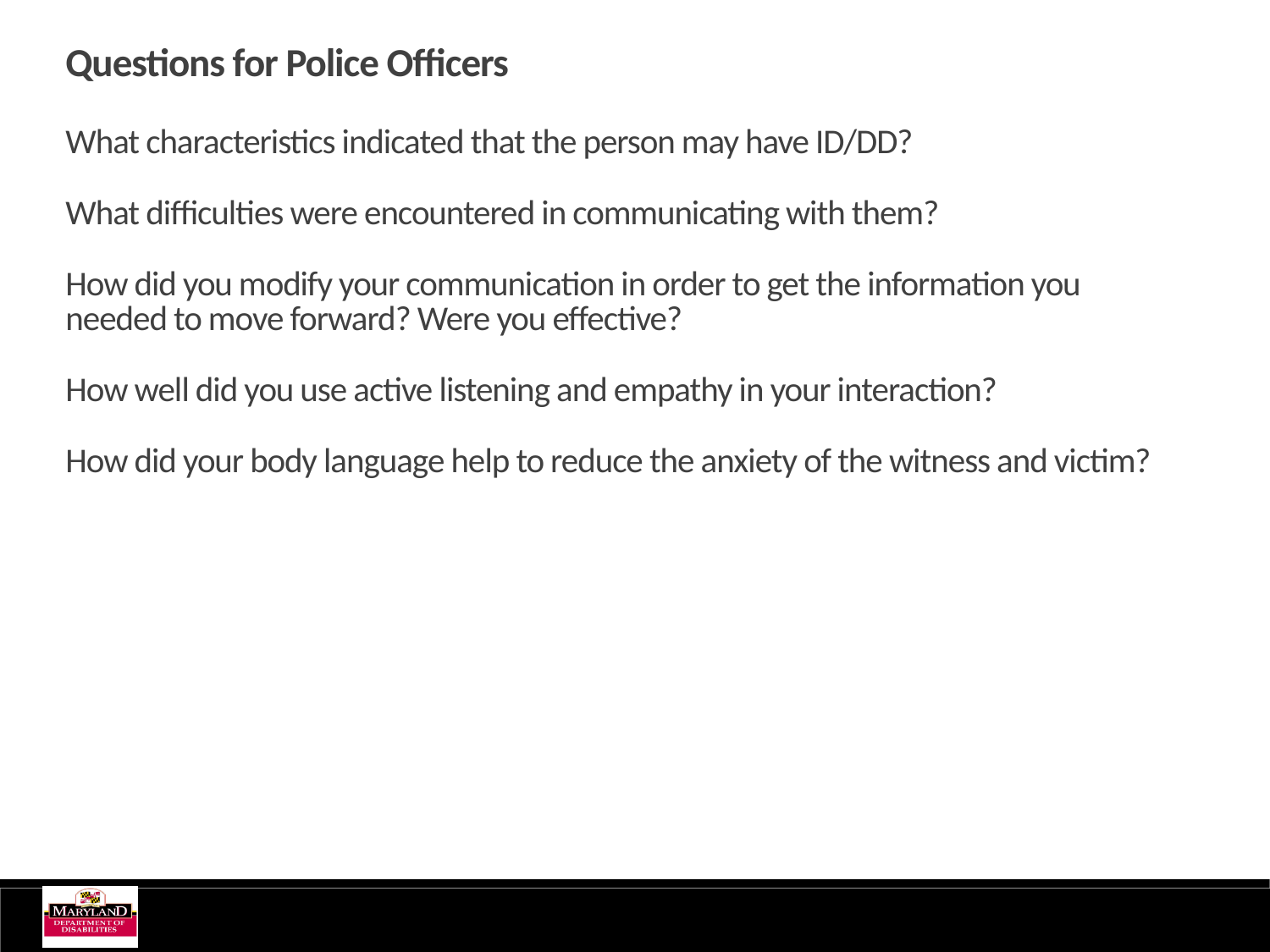

Questions for Police Officers
What characteristics indicated that the person may have ID/DD?
What difficulties were encountered in communicating with them?
How did you modify your communication in order to get the information you needed to move forward? Were you effective?
How well did you use active listening and empathy in your interaction?
How did your body language help to reduce the anxiety of the witness and victim?